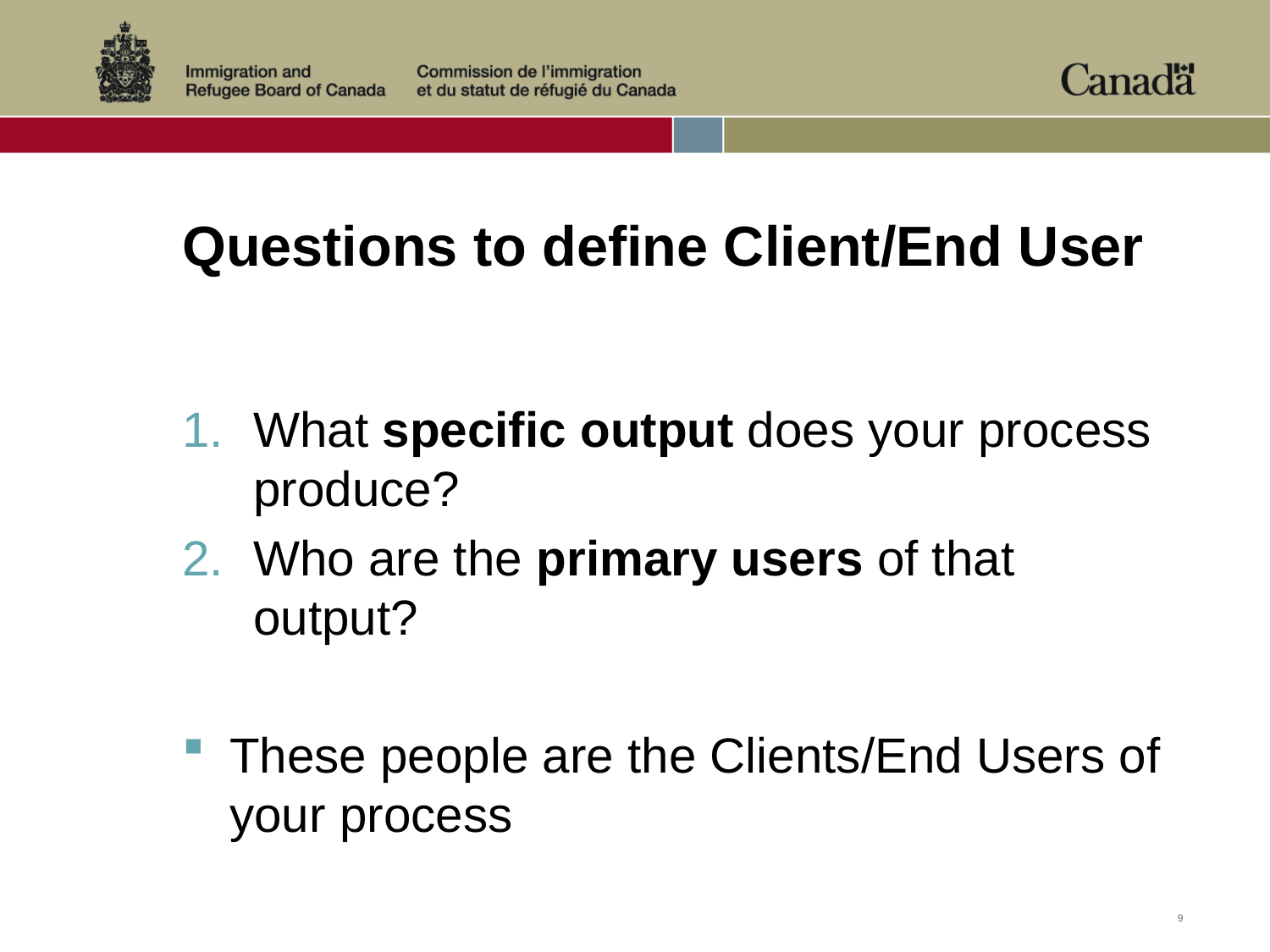

# Questions to define Client/End User
What specific output does your process produce?
Who are the primary users of that output?

These people are the Clients/End Users of your process

9